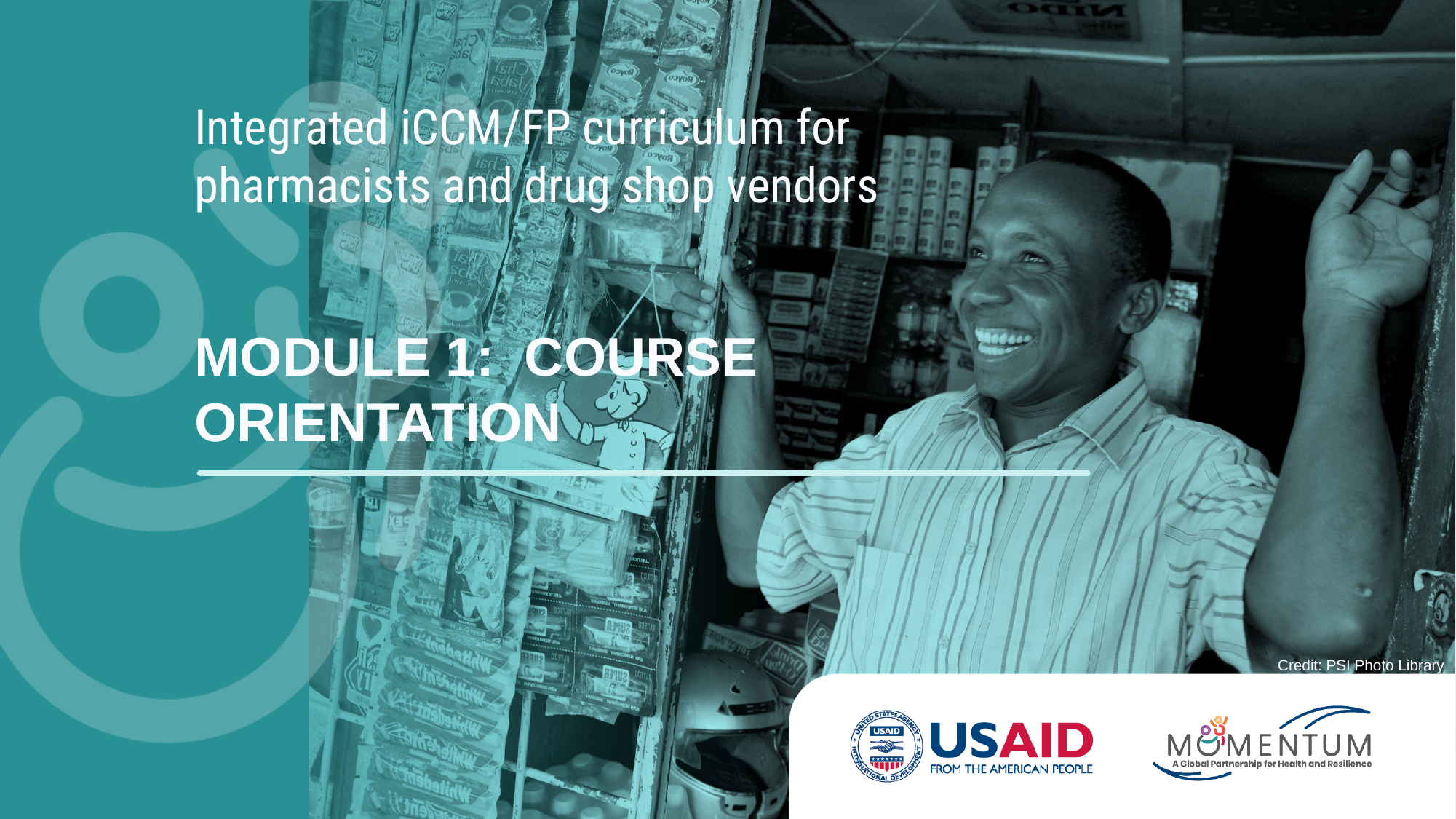

Integrated iCCM/FP curriculum for pharmacists and drug shop vendors
MODULE 1:  COURSE ORIENTATION
Credit: PSI Photo Library